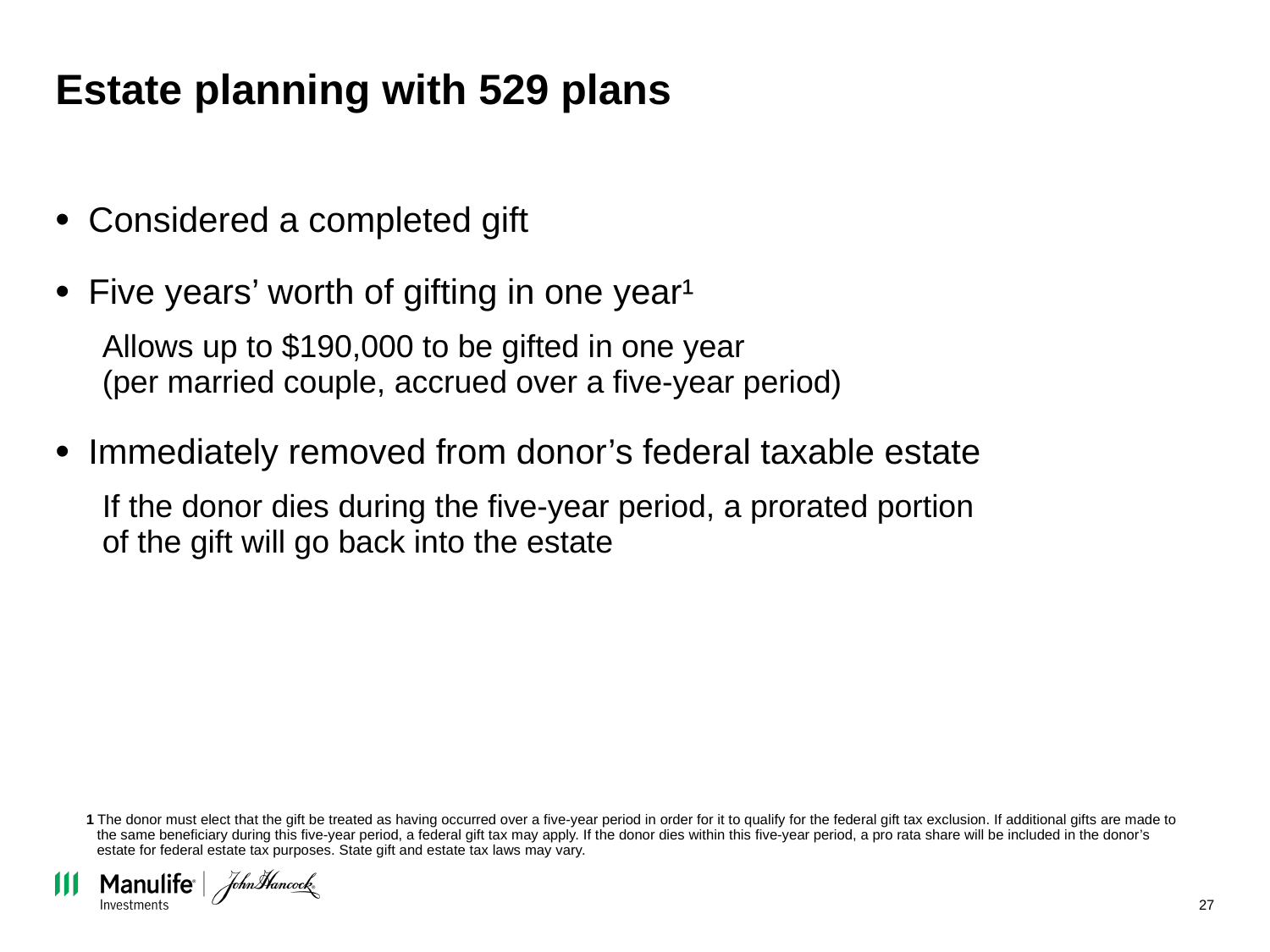

# Estate planning with 529 plans
Considered a completed gift
Five years’ worth of gifting in one year¹
Allows up to $190,000 to be gifted in one year
(per married couple, accrued over a five-year period)
Immediately removed from donor’s federal taxable estate
If the donor dies during the five-year period, a prorated portion
of the gift will go back into the estate
1 The donor must elect that the gift be treated as having occurred over a five-year period in order for it to qualify for the federal gift tax exclusion. If additional gifts are made to the same beneficiary during this five-year period, a federal gift tax may apply. If the donor dies within this five-year period, a pro rata share will be included in the donor’s estate for federal estate tax purposes. State gift and estate tax laws may vary.
27
THIS MATERIAL IS FOR INSTITUTIONAL/BROKER-DEALER USE ONLY. NOT FOR DISTRIBUTION OR USE WITH THE PUBLIC.